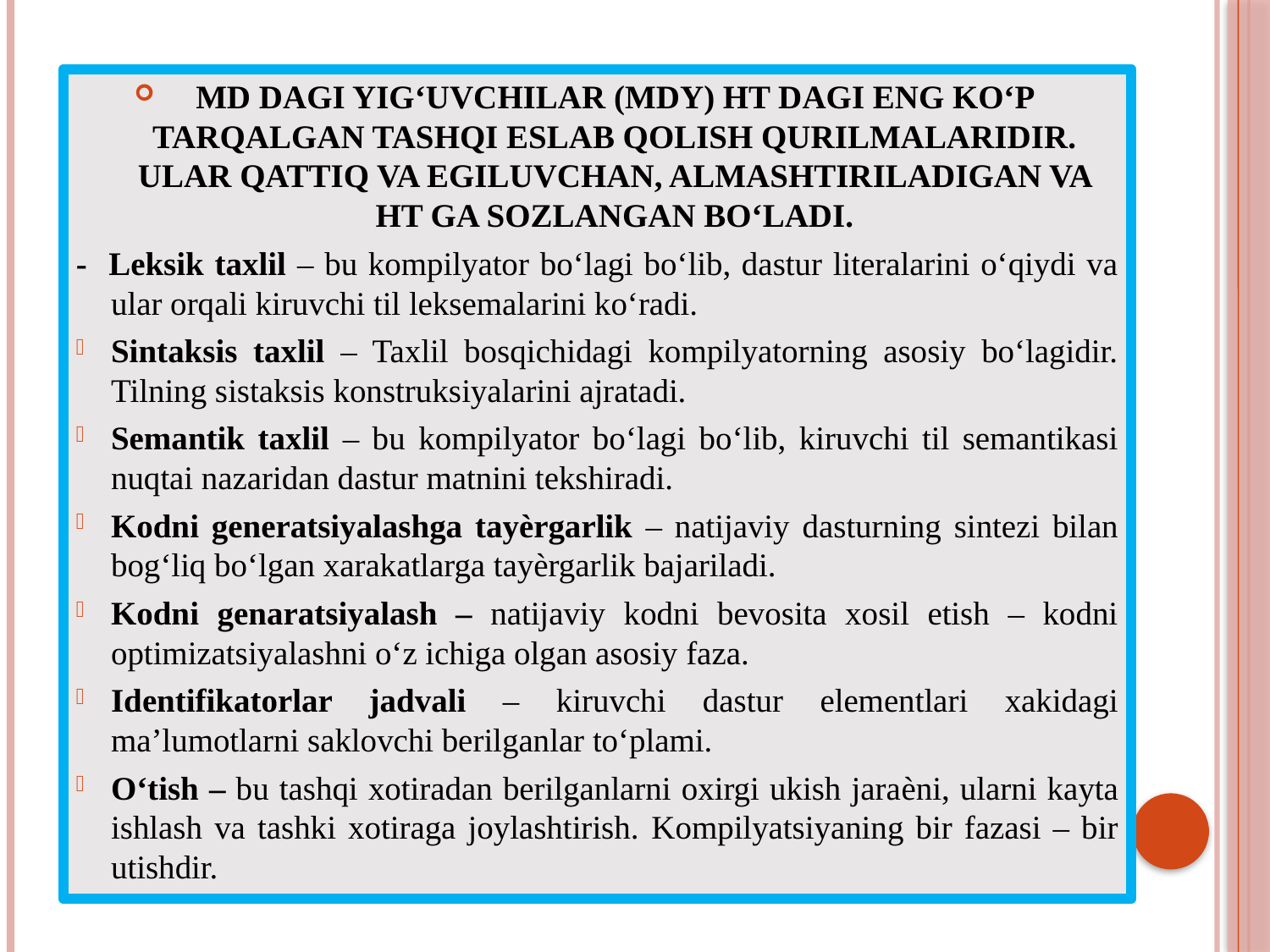

MD DAGI YIG‘UVCHILAR (MDY) HT DAGI ENG KO‘P TARQALGAN TASHQI ESLAB QOLISH QURILMALARIDIR. ULAR QATTIQ VA EGILUVCHAN, ALMASHTIRILADIGAN VA HT GA SOZLANGAN BO‘LADI.
-  Leksik taxlil – bu kompilyator bo‘lagi bo‘lib, dastur literalarini o‘qiydi va ular orqali kiruvchi til leksemalarini ko‘radi.
Sintaksis taxlil – Taxlil bosqichidagi kompilyatorning asosiy bo‘lagidir. Tilning sistaksis konstruksiyalarini ajratadi.
Semantik taxlil – bu kompilyator bo‘lagi bo‘lib, kiruvchi til semantikasi nuqtai nazaridan dastur matnini tekshiradi.
Kodni generatsiyalashga tayѐrgarlik – natijaviy dasturning sintezi bilan bog‘liq bo‘lgan xarakatlarga tayѐrgarlik bajariladi.
Kodni genaratsiyalash – natijaviy kodni bevosita xosil etish – kodni optimizatsiyalashni o‘z ichiga olgan asosiy faza.
Identifikatorlar jadvali – kiruvchi dastur elementlari xakidagi ma’lumotlarni saklovchi berilganlar to‘plami.
O‘tish – bu tashqi xotiradan berilganlarni oxirgi ukish jaraѐni, ularni kayta ishlash va tashki xotiraga joylashtirish. Kompilyatsiyaning bir fazasi – bir utishdir.